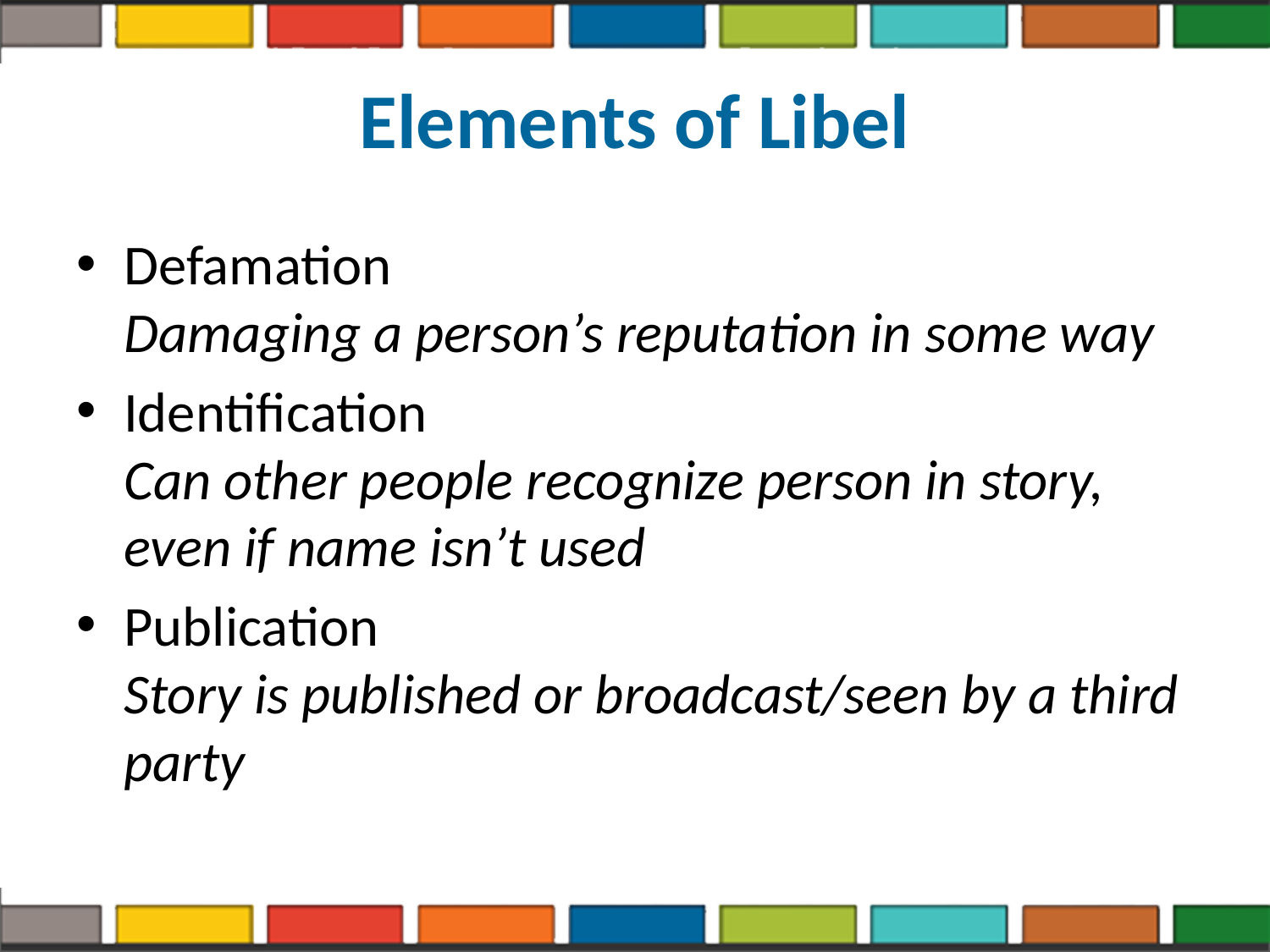

# Elements of Libel
Defamation
Damaging a person’s reputation in some way
Identification
Can other people recognize person in story, even if name isn’t used
Publication
Story is published or broadcast/seen by a third party